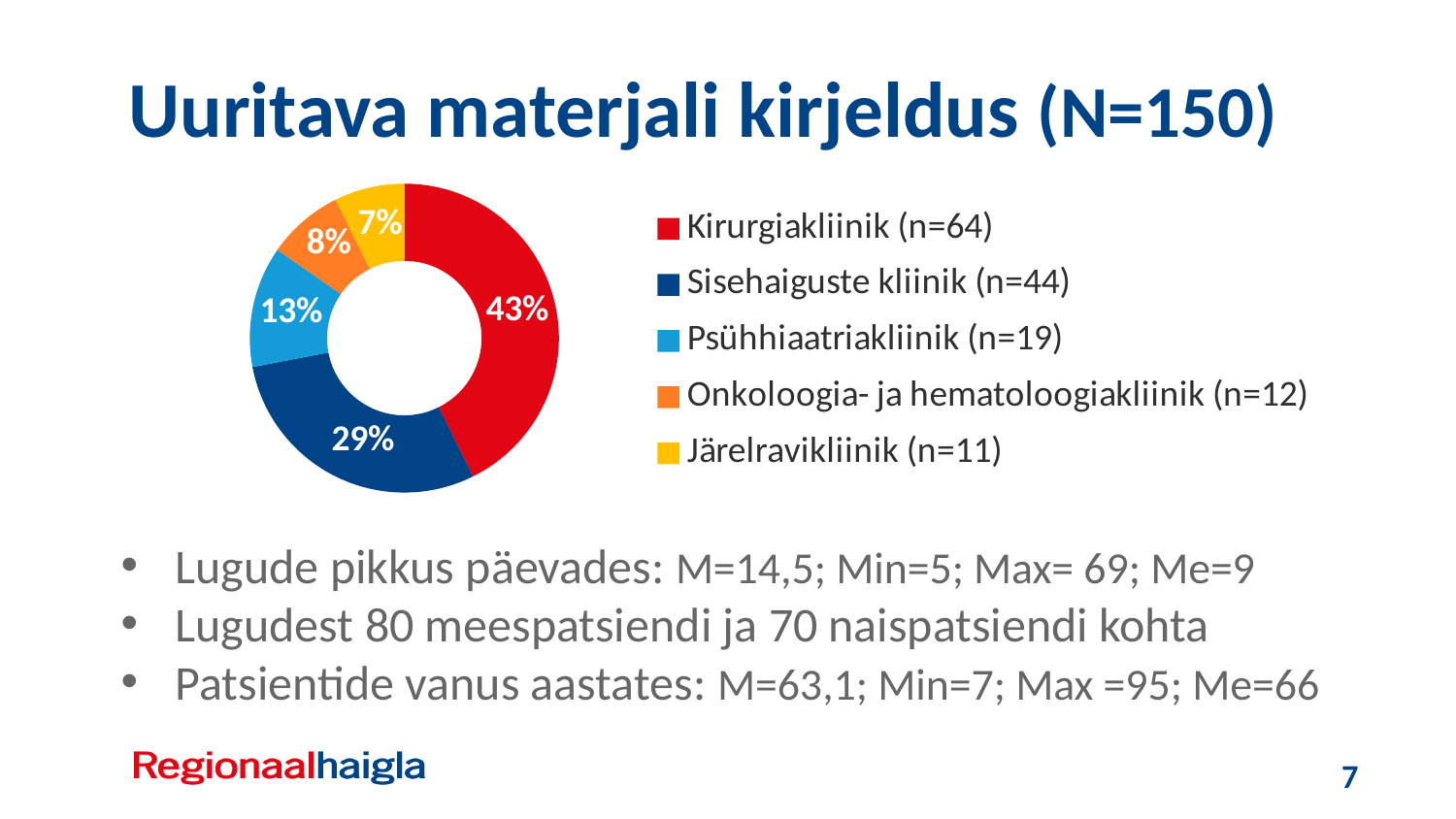

Uuritava materjali kirjeldus (N=150)

### Chart

| Category | Sales |
|---|---|
| Kirurgiakliinik (n=64) | 64.0 |
| Sisehaiguste kliinik (n=44) | 44.0 |
| Psühhiaatriakliinik (n=19) | 19.0 |
| Onkoloogia- ja hematoloogiakliinik (n=12) | 12.0 |
| Järelravikliinik (n=11) | 11.0 |
Lugude pikkus päevades: M=14,5; Min=5; Max= 69; Me=9
Lugudest 80 meespatsiendi ja 70 naispatsiendi kohta
Patsientide vanus aastates: M=63,1; Min=7; Max =95; Me=66